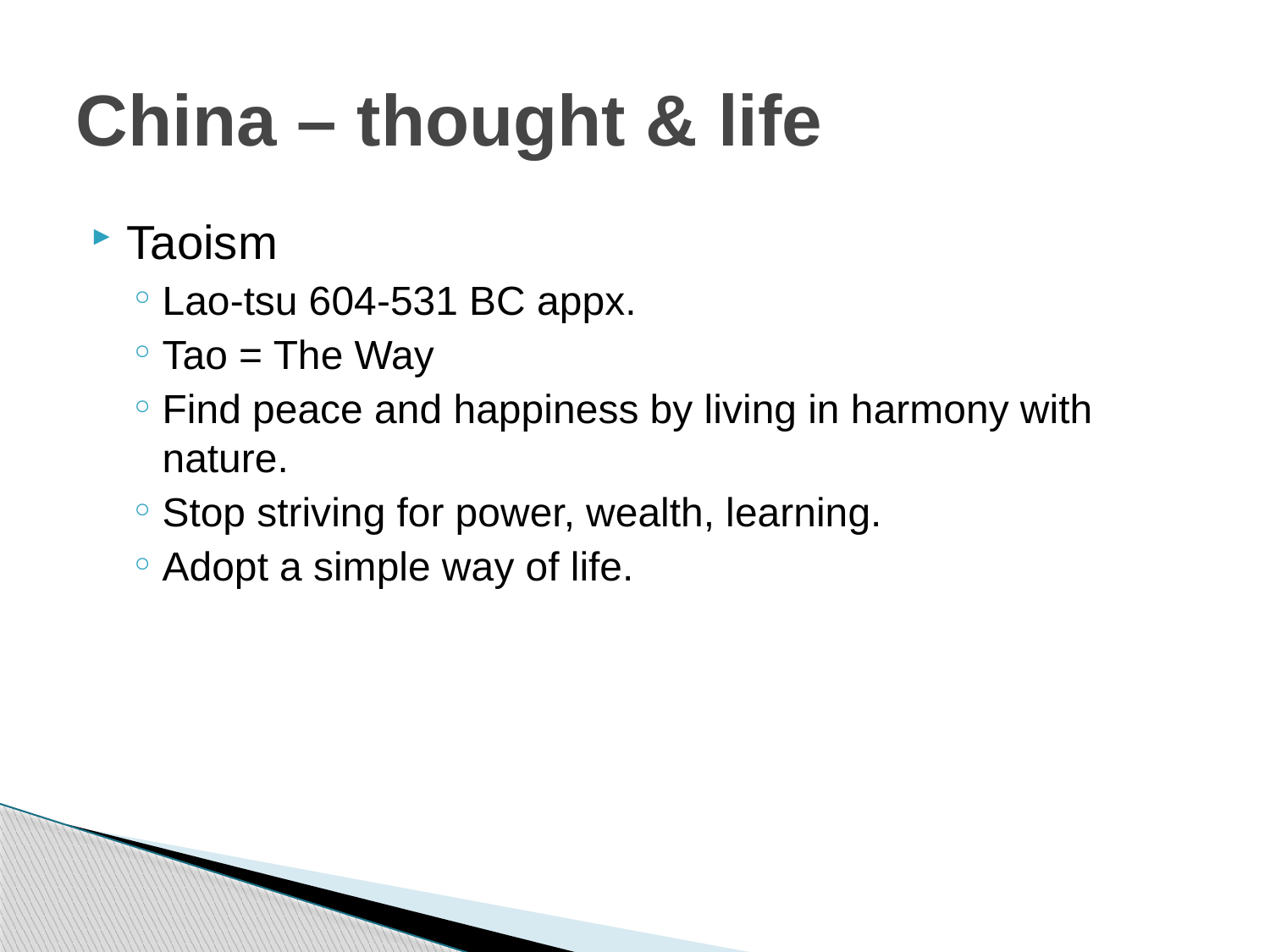

# China – thought & life
Taoism
Lao-tsu 604-531 BC appx.
Tao = The Way
Find peace and happiness by living in harmony with nature.
Stop striving for power, wealth, learning.
Adopt a simple way of life.